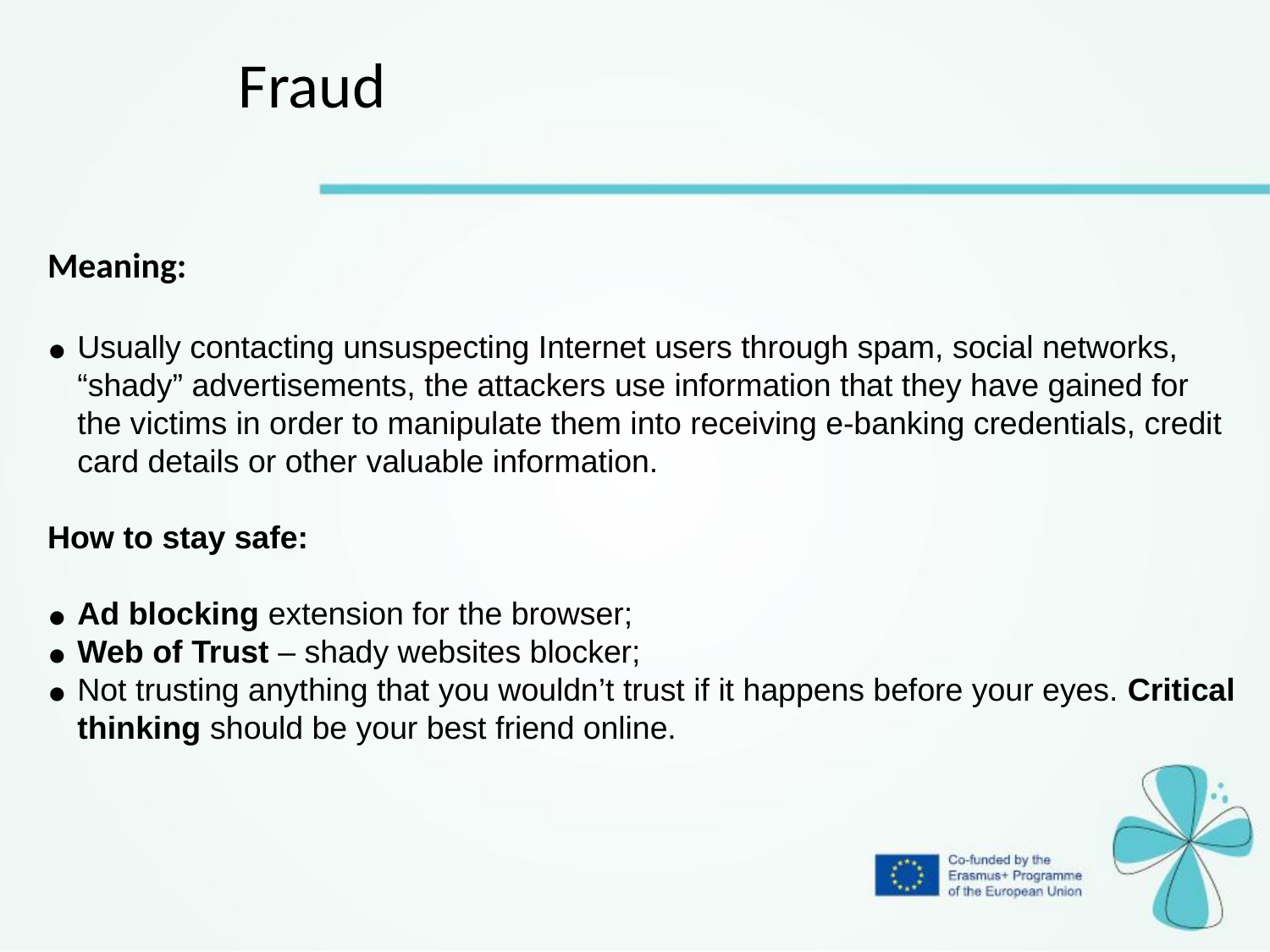

Fraud
Meaning:

Usually contacting unsuspecting Internet users through spam, social networks, “shady” advertisements, the attackers use information that they have gained for the victims in order to manipulate them into receiving e-banking credentials, credit card details or other valuable information.
How to stay safe:

Ad blocking extension for the browser;
Web of Trust – shady websites blocker;
Not trusting anything that you wouldn’t trust if it happens before your eyes. Critical thinking should be your best friend online.